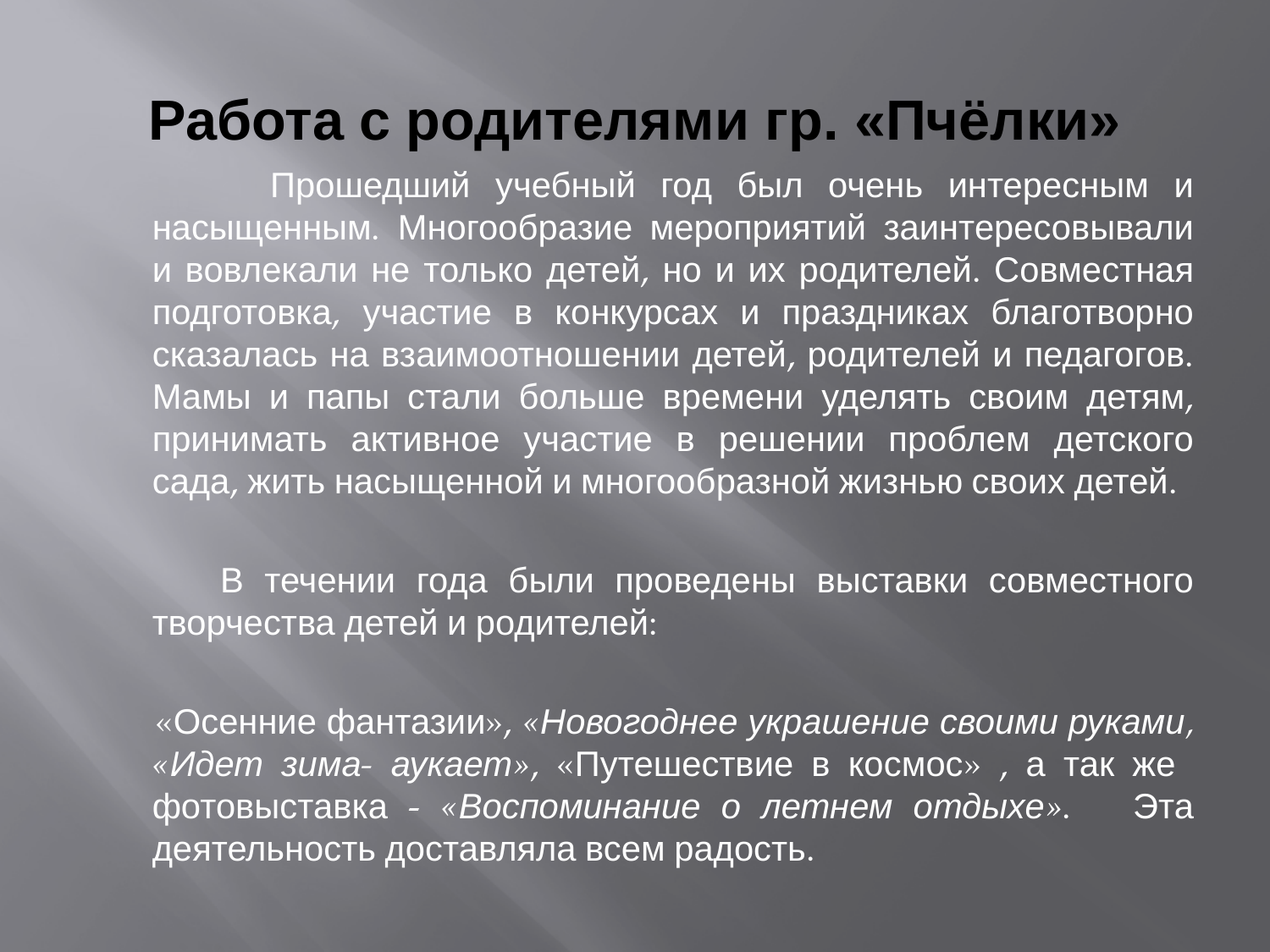

# Работа с родителями гр. «Пчёлки»
       Прошедший учебный год был очень интересным и насыщенным. Многообразие мероприятий заинтересовывали и вовлекали не только детей, но и их родителей. Совместная подготовка, участие в конкурсах и праздниках благотворно сказалась на взаимоотношении детей, родителей и педагогов. Мамы и папы стали больше времени уделять своим детям, принимать активное участие в решении проблем детского сада, жить насыщенной и многообразной жизнью своих детей.

      В течении года были проведены выставки совместного творчества детей и родителей:

      «Осенние фантазии», «Новогоднее украшение своими руками, «Идет зима- аукает», «Путешествие в космос» , а так же  фотовыставка - «Воспоминание о летнем отдыхе».   Эта деятельность доставляла всем радость.